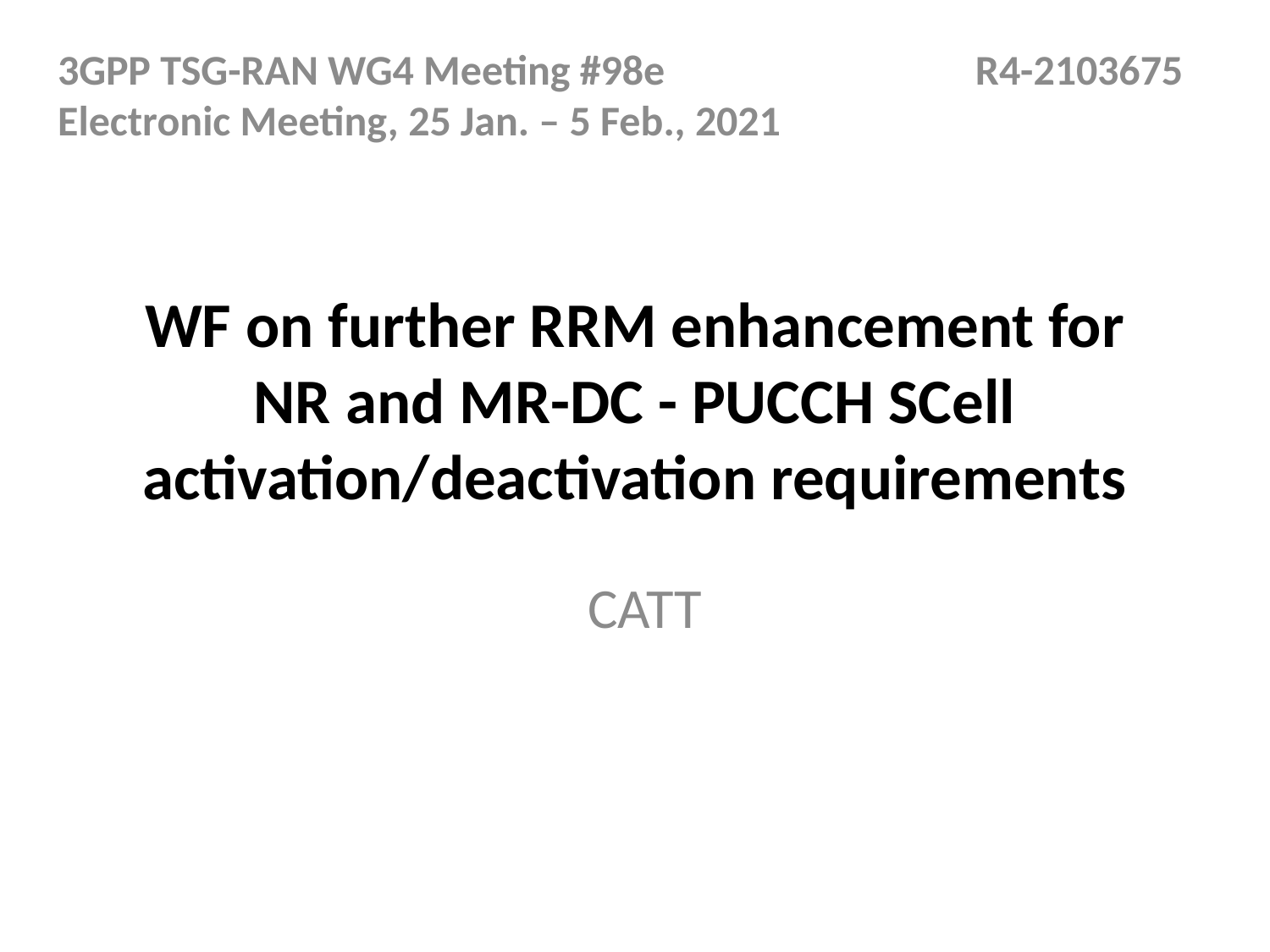

3GPP TSG-RAN WG4 Meeting #98e	           		   R4-2103675 Electronic Meeting, 25 Jan. – 5 Feb., 2021
# WF on further RRM enhancement for NR and MR-DC - PUCCH SCell activation/deactivation requirements
CATT